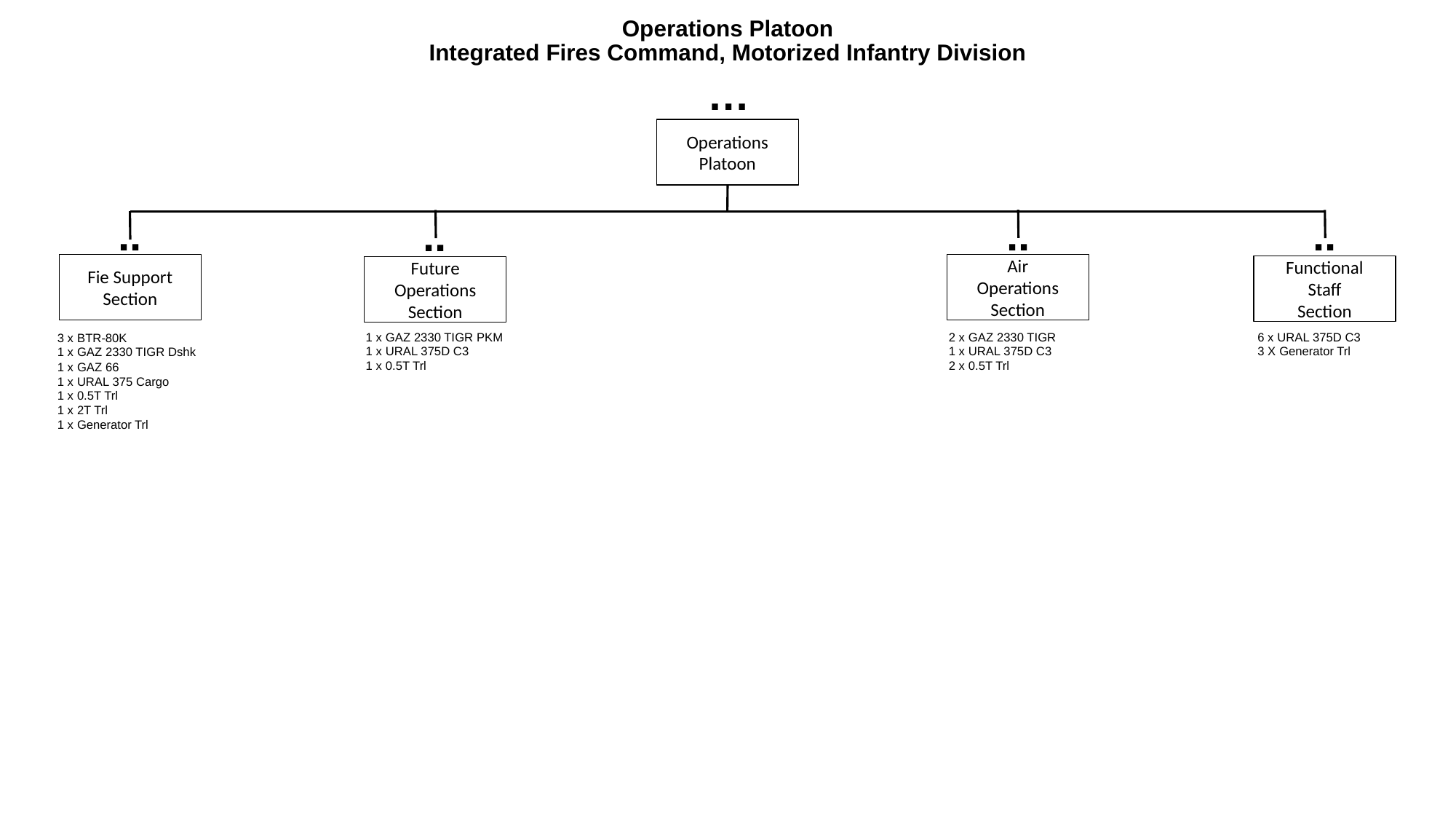

# Operations Platoon Integrated Fires Command, Motorized Infantry Division
…
Operations Platoon
..
..
..
..
Fie Support Section
Air
Operations
Section
Functional
Staff
Section
Future
Operations
Section
1 x GAZ 2330 TIGR PKM
1 x URAL 375D C3
1 x 0.5T Trl
2 x GAZ 2330 TIGR
1 x URAL 375D C3
2 x 0.5T Trl
6 x URAL 375D C3
3 X Generator Trl
3 x BTR-80K
1 x GAZ 2330 TIGR Dshk
1 x GAZ 66
1 x URAL 375 Cargo
1 x 0.5T Trl
1 x 2T Trl
1 x Generator Trl